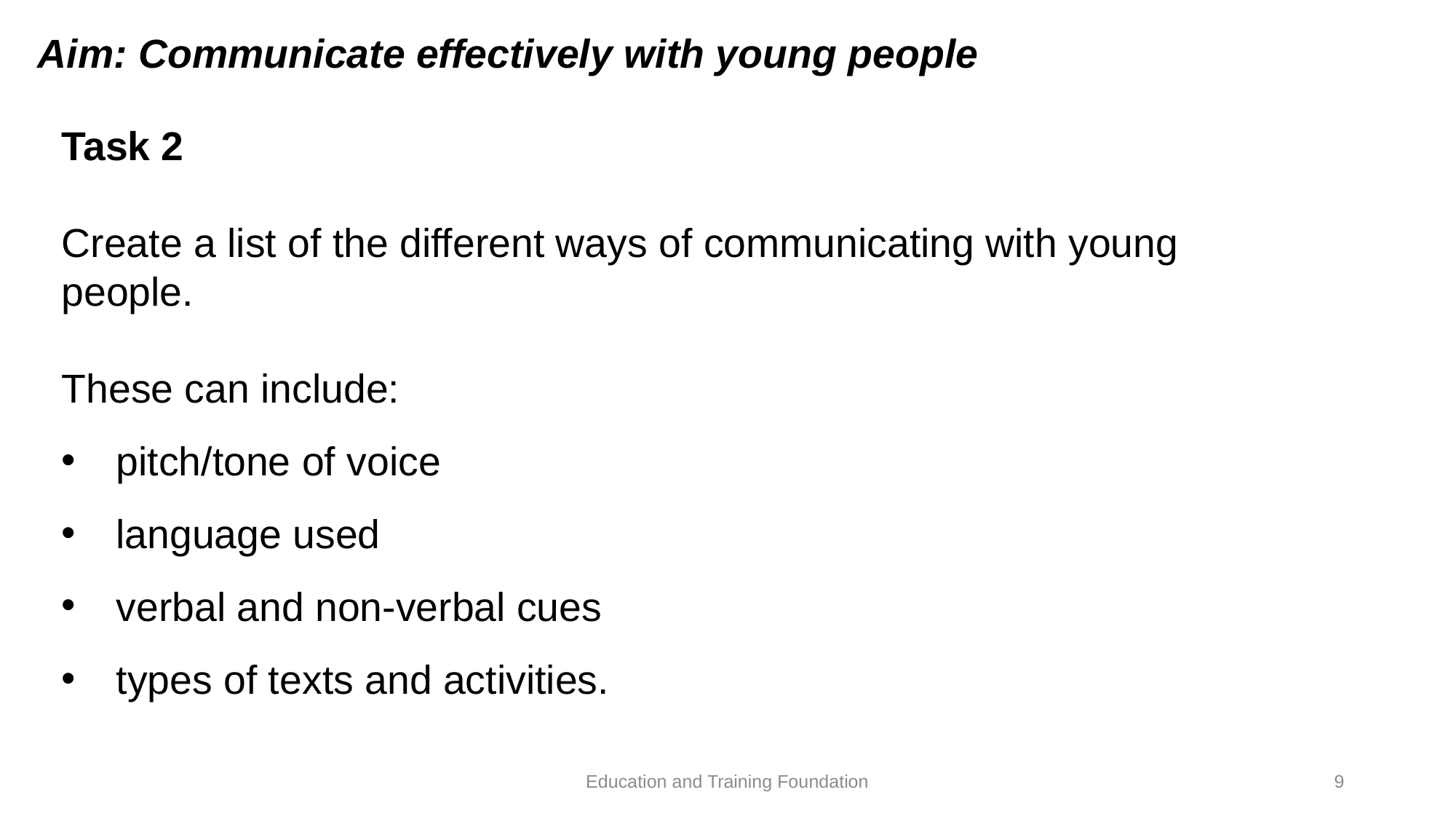

# Aim: Communicate effectively with young people

Task 2​

Create a list of the different ways of communicating with young people.​

These can include:​
pitch/tone of voice
language used
verbal and non-verbal cues
types of texts and activities.​

Education and Training Foundation
9